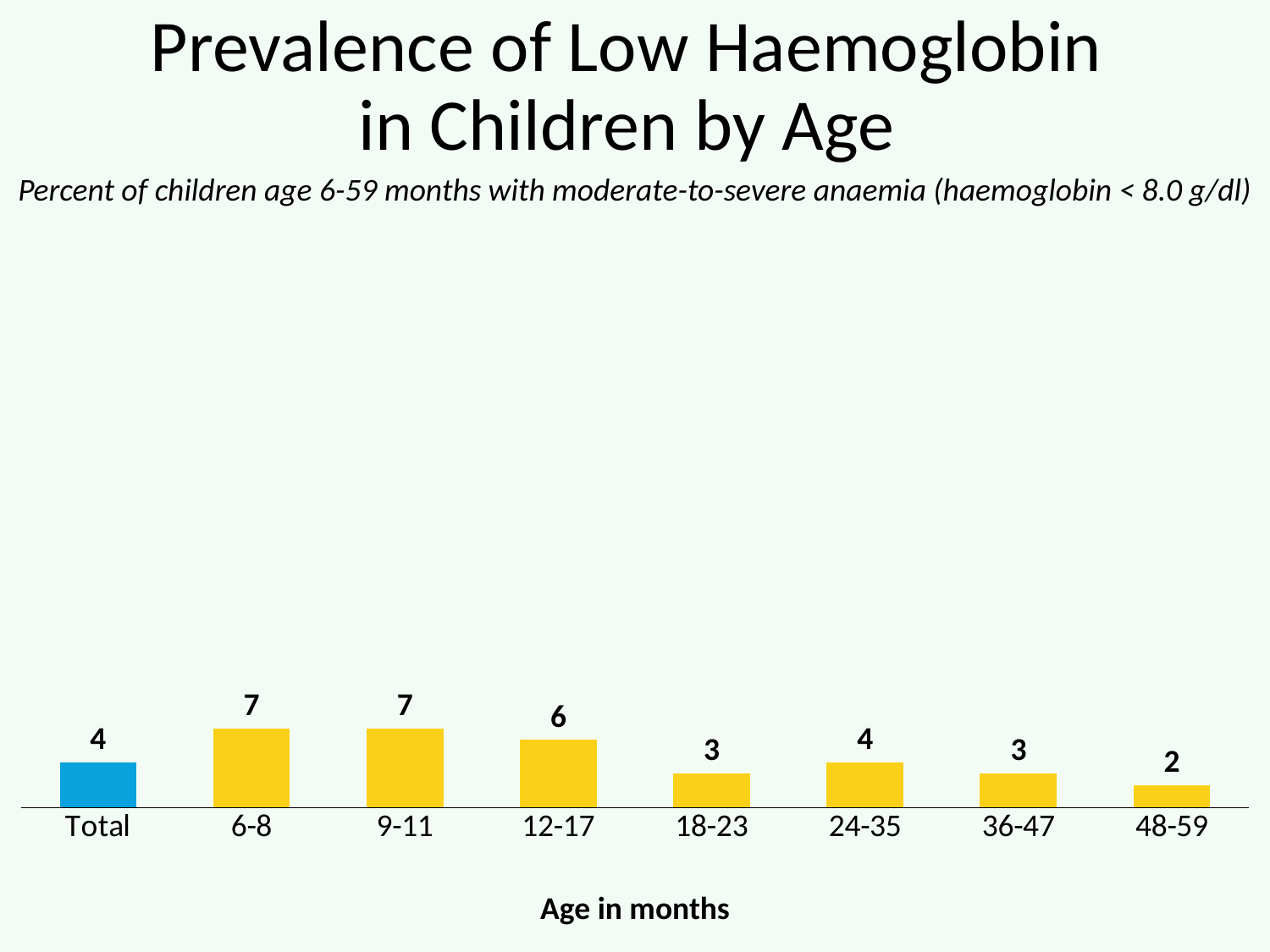

# Prevalence of Low Haemoglobin in Children by Age
Percent of children age 6-59 months with moderate-to-severe anaemia (haemoglobin < 8.0 g/dl)

### Chart

| Category | Series 1 |
|---|---|
| Total | 4.0 |
| 6-8 | 7.0 |
| 9-11 | 7.0 |
| 12-17 | 6.0 |
| 18-23 | 3.0 |
| 24-35 | 4.0 |
| 36-47 | 3.0 |
| 48-59 | 2.0 |
Age in months